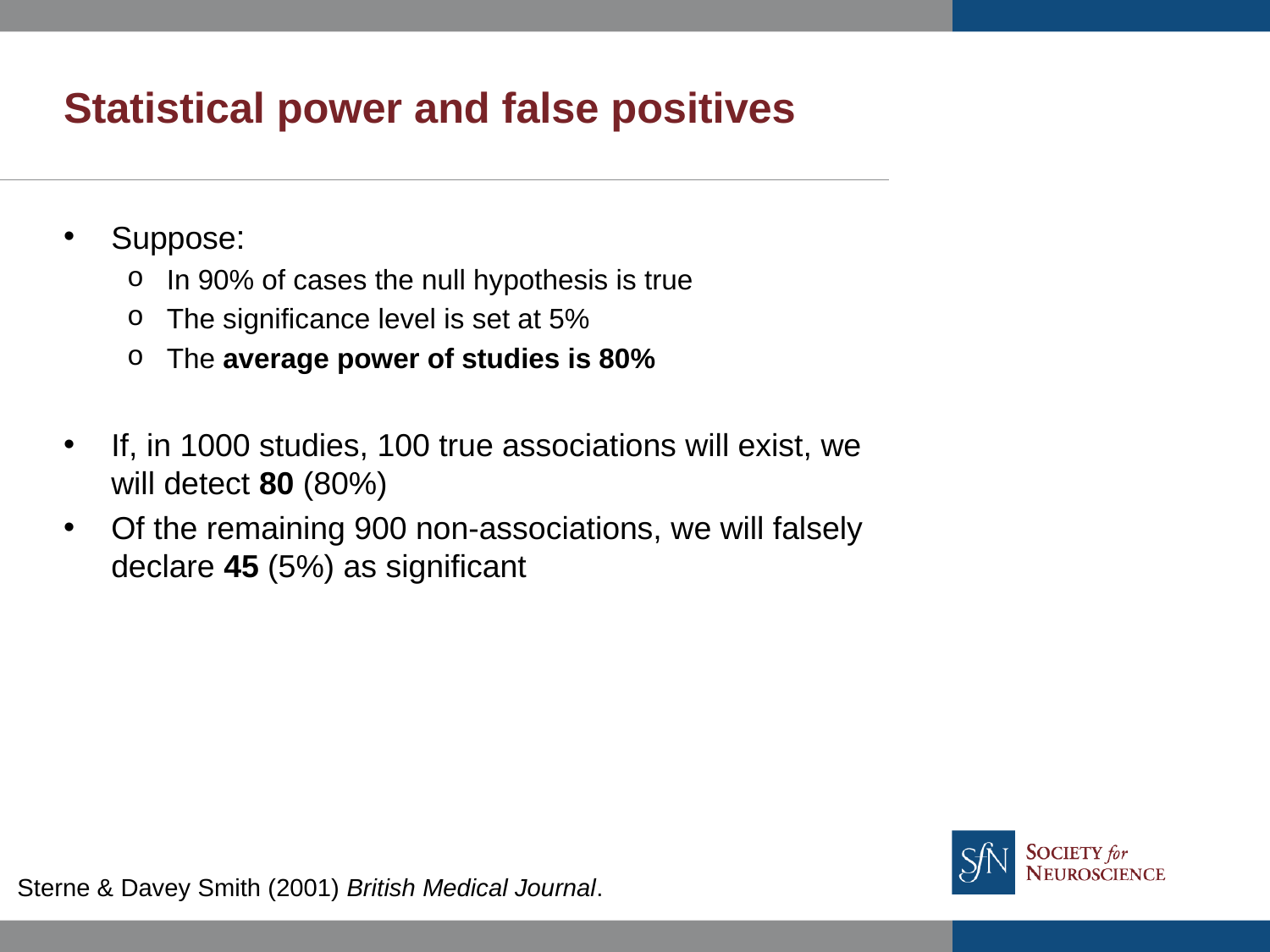

# Statistical power and false positives
Suppose:
In 90% of cases the null hypothesis is true
The significance level is set at 5%
The average power of studies is 80%

If, in 1000 studies, 100 true associations will exist, we will detect 80 (80%)
Of the remaining 900 non-associations, we will falsely declare 45 (5%) as significant

Sterne & Davey Smith (2001) British Medical Journal.